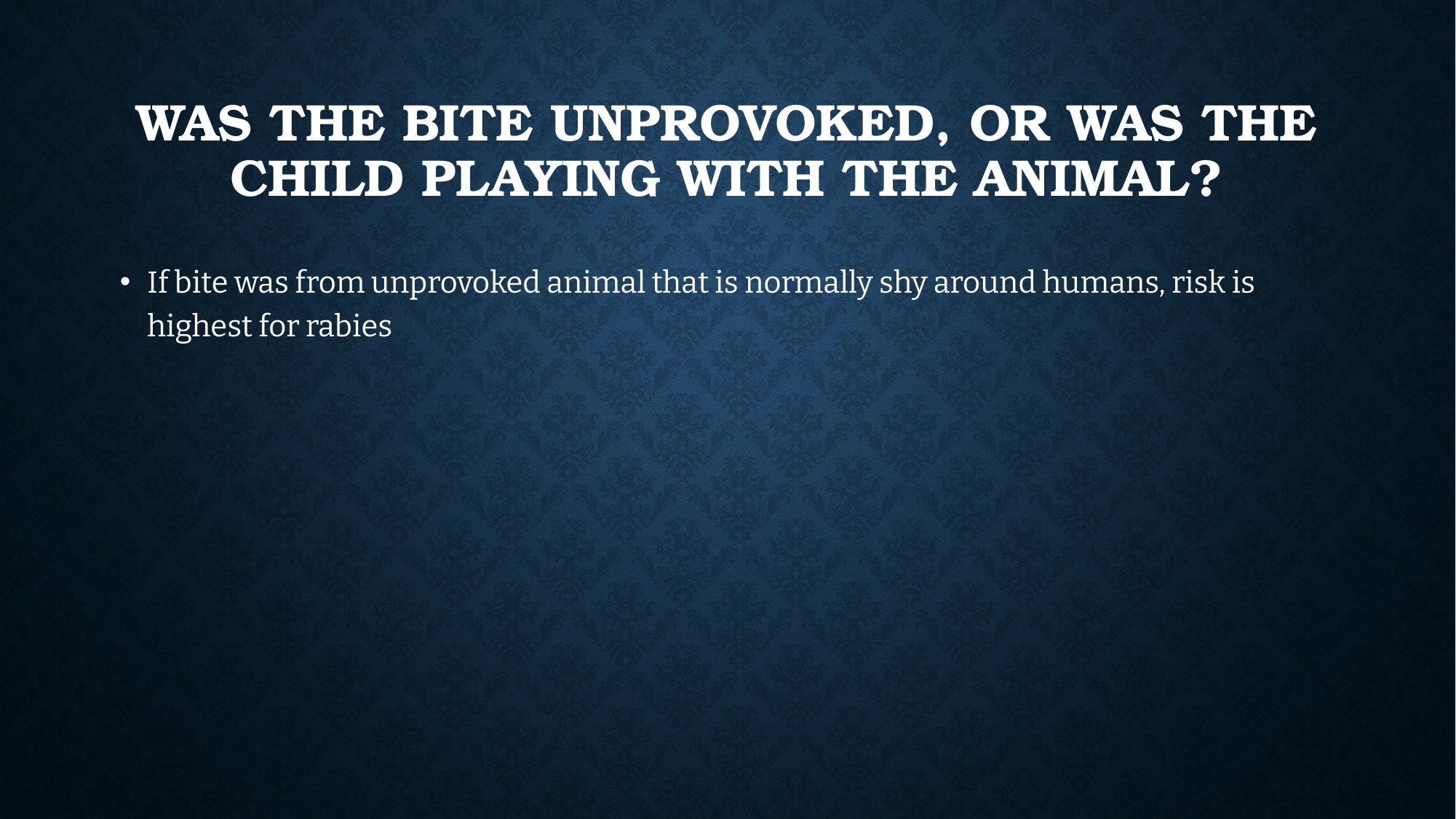

# Was the bite unprovoked, or was the child playing with the animal?
If bite was from unprovoked animal that is normally shy around humans, risk is highest for rabies